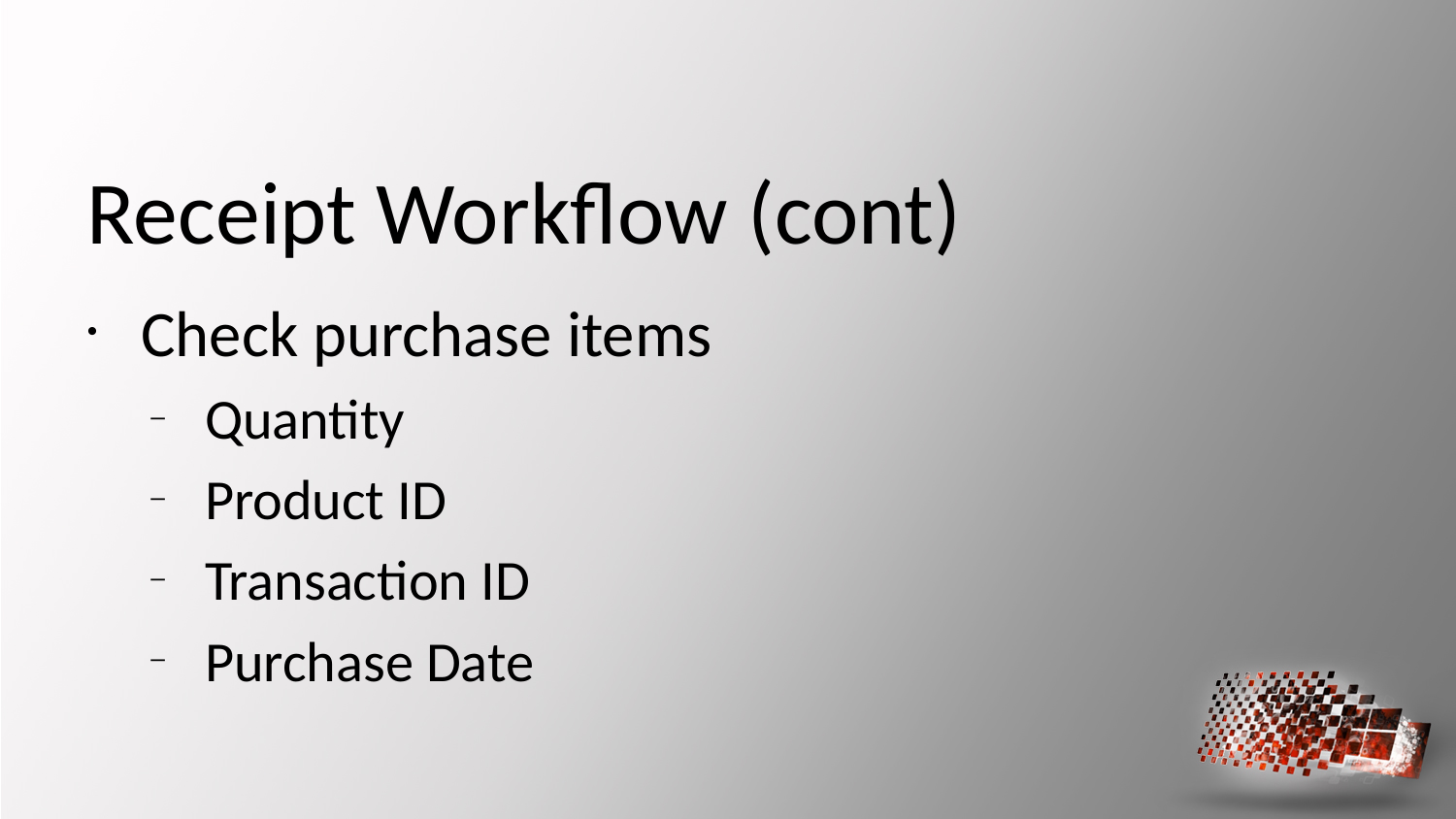

# Receipt Workflow (cont)
Check purchase items
Quantity
Product ID
Transaction ID
Purchase Date